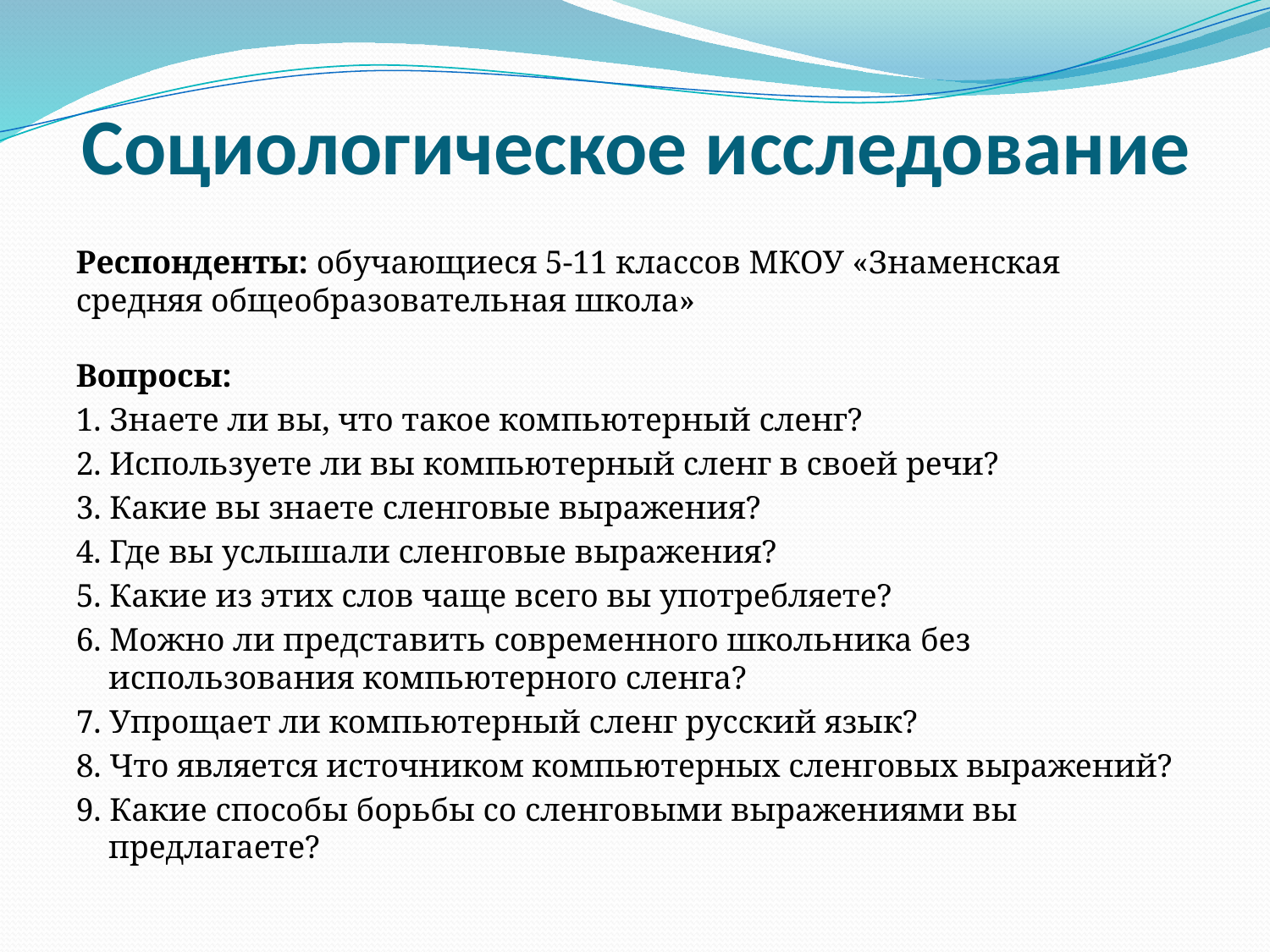

# Социологическое исследование
Респонденты: обучающиеся 5-11 классов МКОУ «Знаменская средняя общеобразовательная школа»

Вопросы:
1. Знаете ли вы, что такое компьютерный сленг?
2. Используете ли вы компьютерный сленг в своей речи?
3. Какие вы знаете сленговые выражения?
4. Где вы услышали сленговые выражения?
5. Какие из этих слов чаще всего вы употребляете?
6. Можно ли представить современного школьника без использования компьютерного сленга?
7. Упрощает ли компьютерный сленг русский язык?
8. Что является источником компьютерных сленговых выражений?
9. Какие способы борьбы со сленговыми выражениями вы предлагаете?